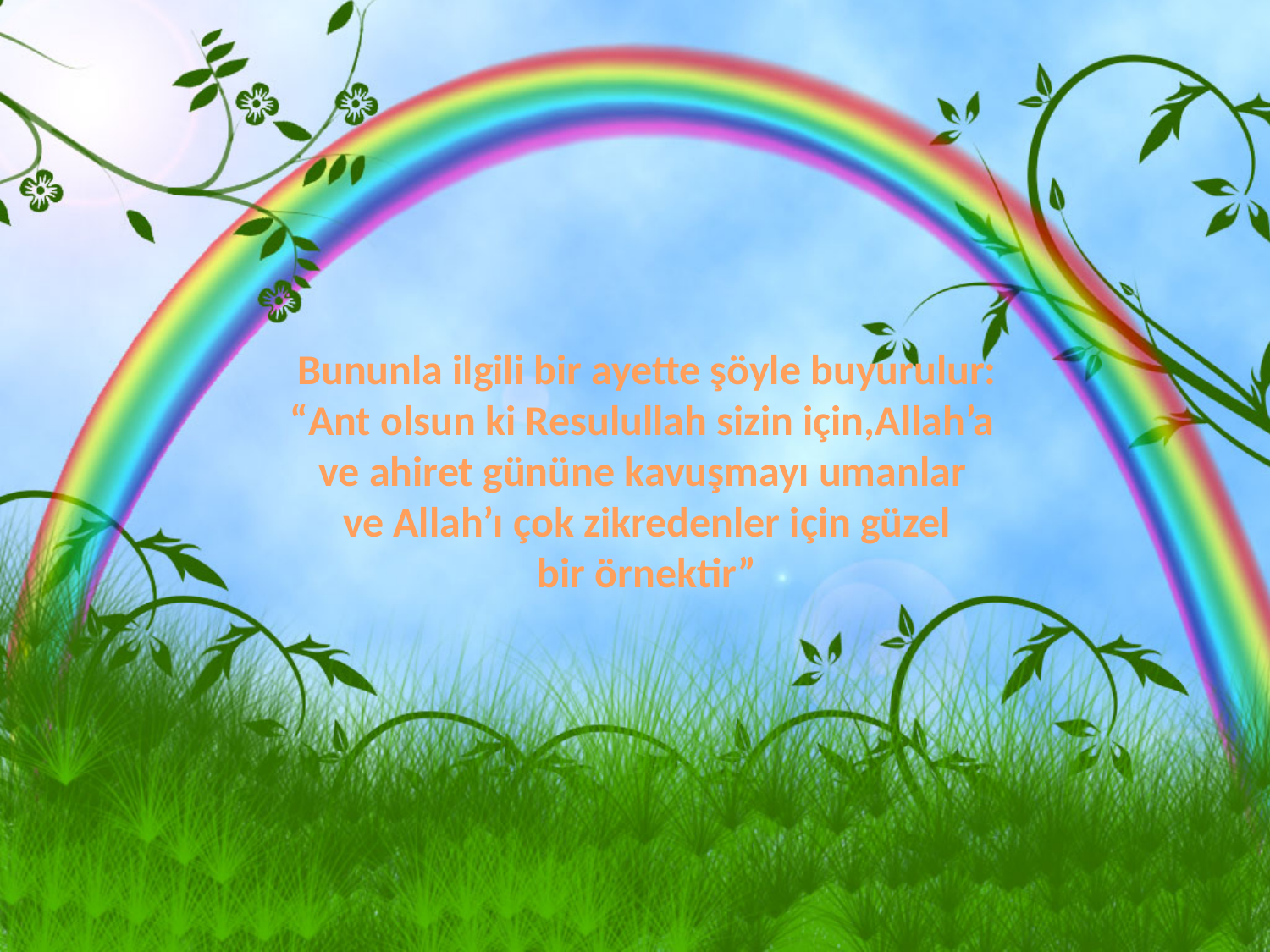

Bununla ilgili bir ayette şöyle buyurulur:
“Ant olsun ki Resulullah sizin için,Allah’a
ve ahiret gününe kavuşmayı umanlar
ve Allah’ı çok zikredenler için güzel
bir örnektir”